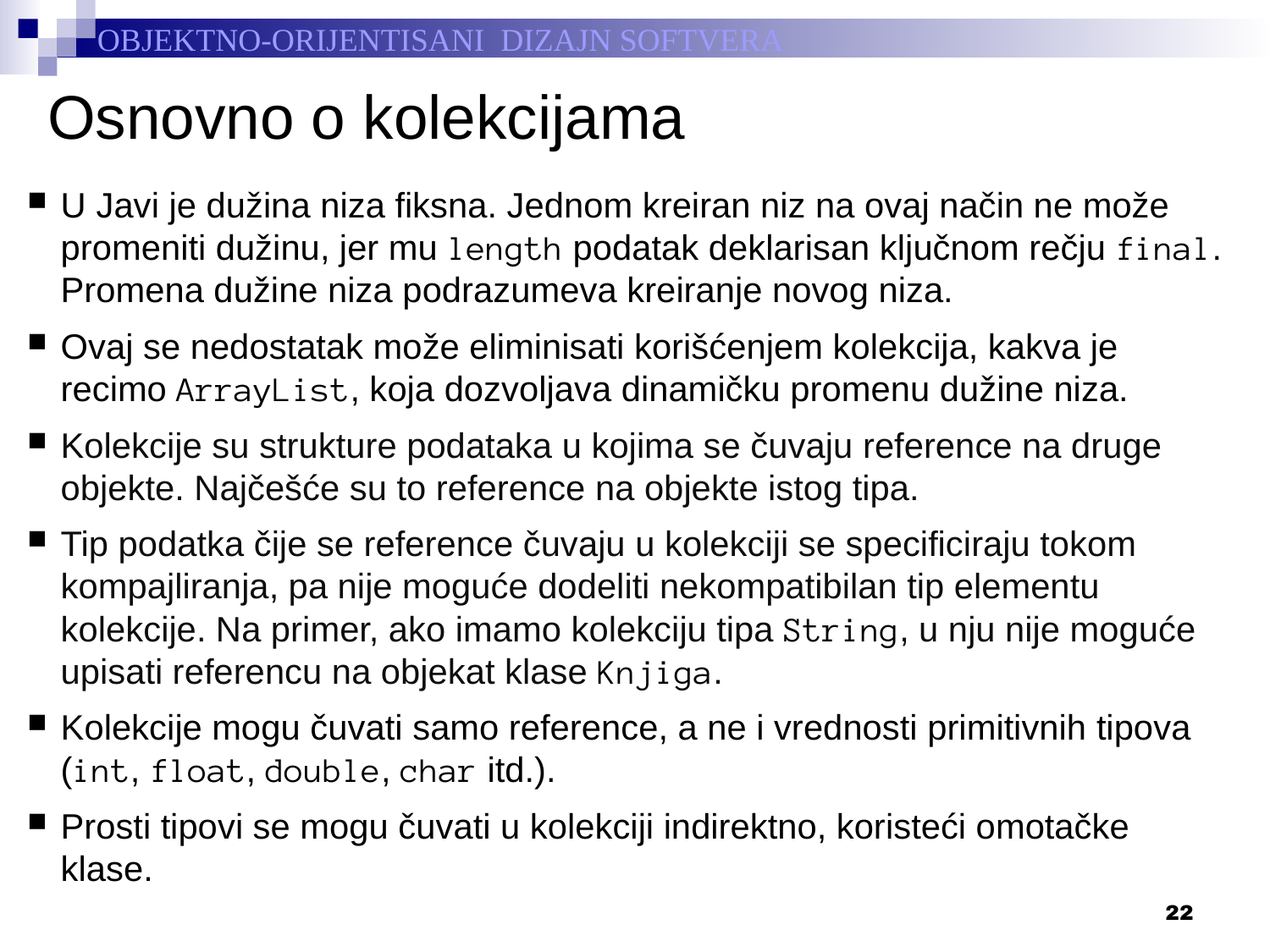

# Osnovno o kolekcijama
U Javi je dužina niza fiksna. Jednom kreiran niz na ovaj način ne može promeniti dužinu, jer mu length podatak deklarisan ključnom rečju final. Promena dužine niza podrazumeva kreiranje novog niza.
Ovaj se nedostatak može eliminisati korišćenjem kolekcija, kakva je recimo ArrayList, koja dozvoljava dinamičku promenu dužine niza.
Kolekcije su strukture podataka u kojima se čuvaju reference na druge objekte. Najčešće su to reference na objekte istog tipa.
Tip podatka čije se reference čuvaju u kolekciji se specificiraju tokom kompajliranja, pa nije moguće dodeliti nekompatibilan tip elementu kolekcije. Na primer, ako imamo kolekciju tipa String, u nju nije moguće upisati referencu na objekat klase Knjiga.
Kolekcije mogu čuvati samo reference, a ne i vrednosti primitivnih tipova (int, float, double, char itd.).
Prosti tipovi se mogu čuvati u kolekciji indirektno, koristeći omotačke klase.
22